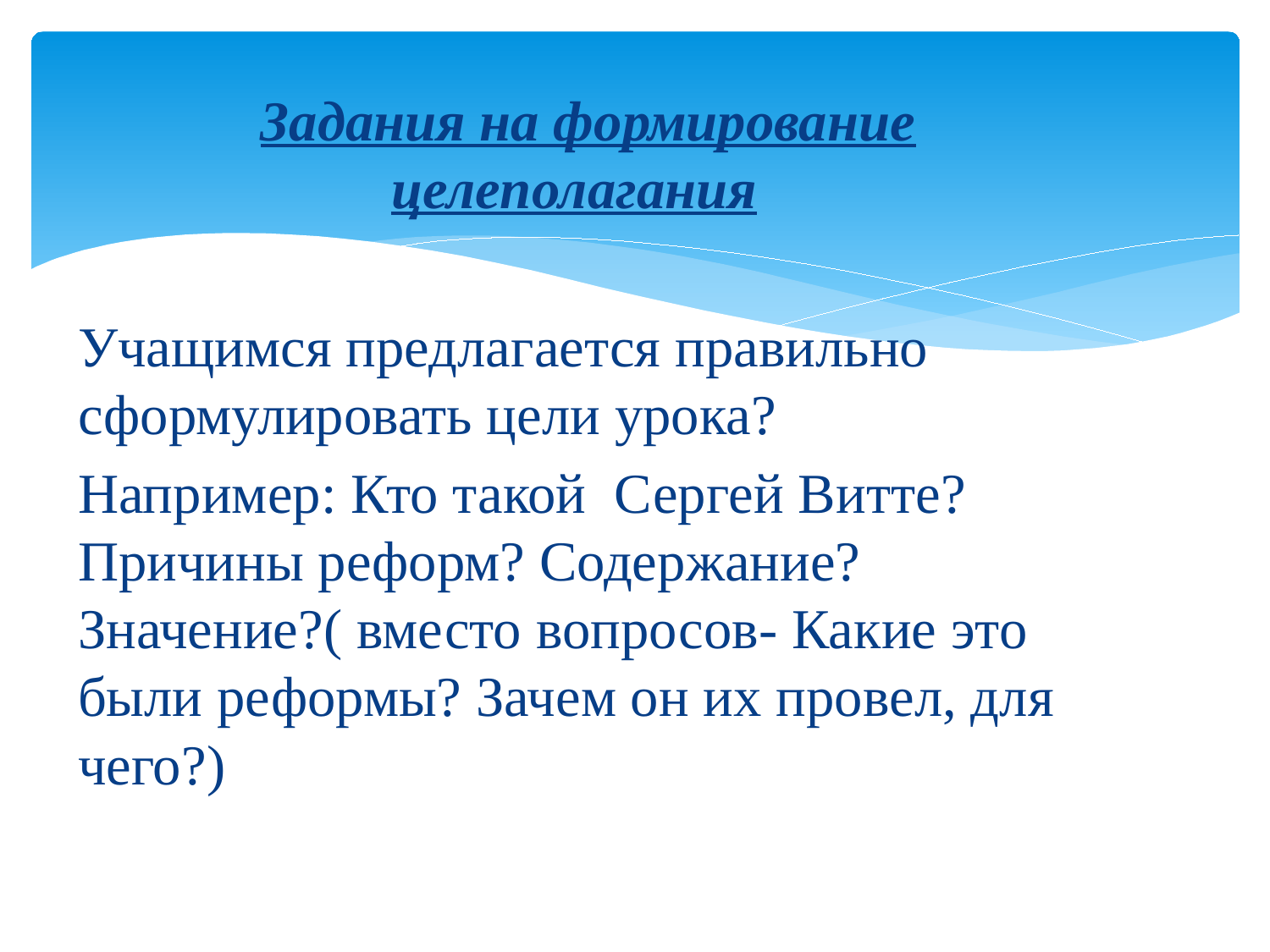

Задания на формирование целеполагания

Учащимся предлагается правильно сформулировать цели урока?
Например: Кто такой  Сергей Витте? Причины реформ? Содержание? Значение?( вместо вопросов- Какие это были реформы? Зачем он их провел, для чего?)